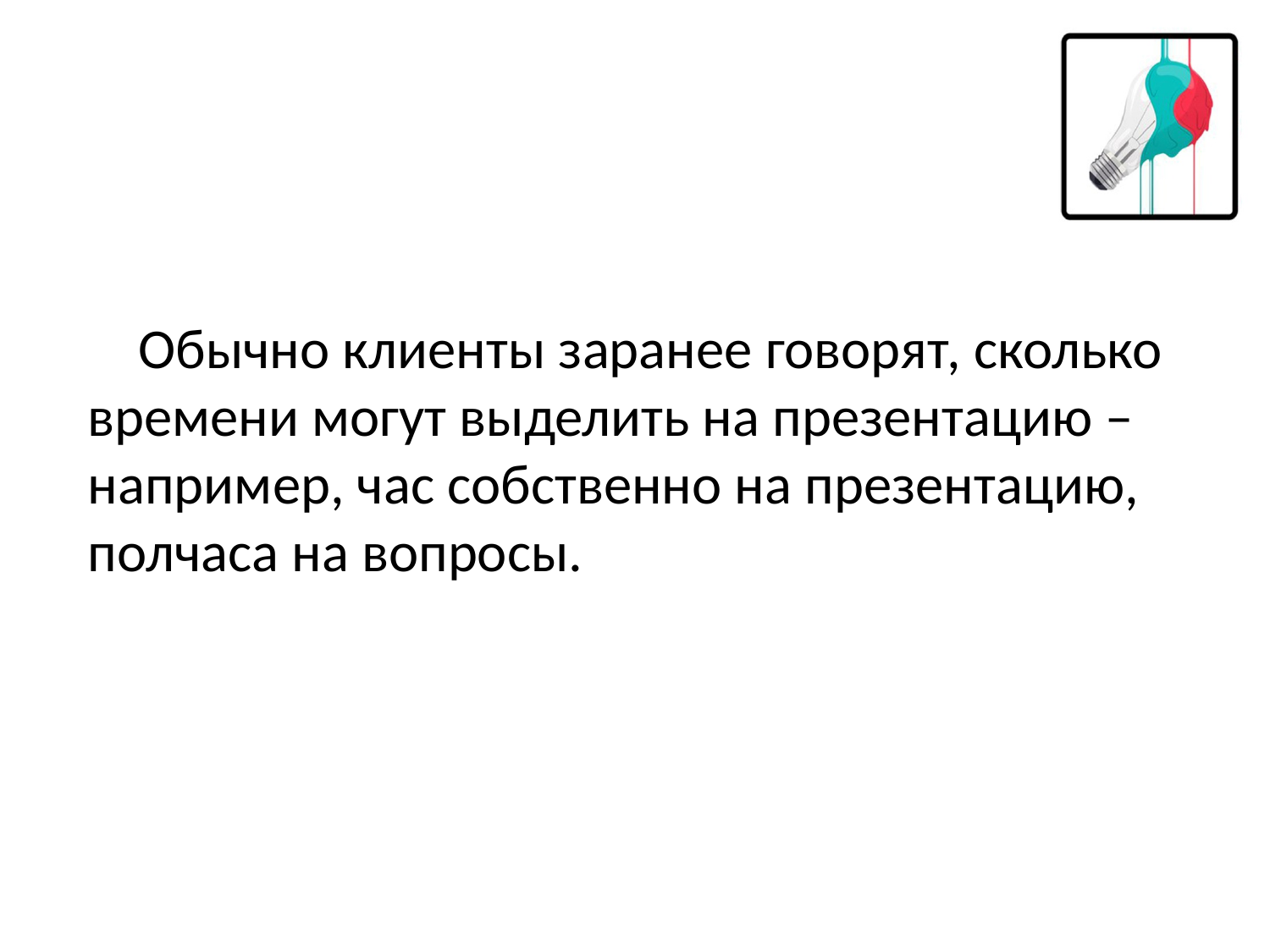

Обычно клиенты заранее говорят, сколько времени могут выделить на презентацию – например, час собственно на презентацию, полчаса на вопросы.